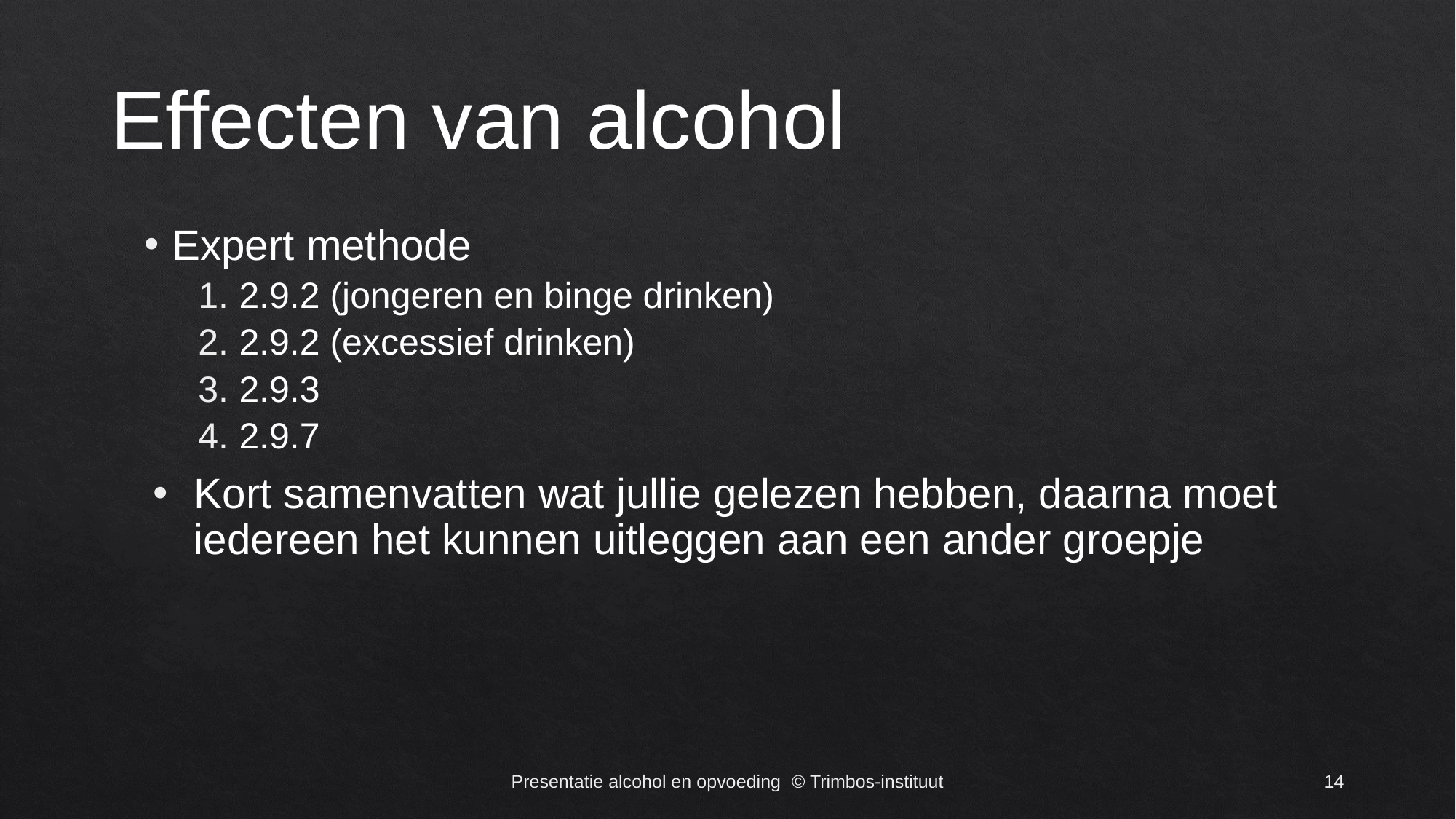

# Effecten van alcohol
Expert methode
2.9.2 (jongeren en binge drinken)
2.9.2 (excessief drinken)
2.9.3
2.9.7
Kort samenvatten wat jullie gelezen hebben, daarna moet iedereen het kunnen uitleggen aan een ander groepje
Presentatie alcohol en opvoeding  © Trimbos-instituut
14